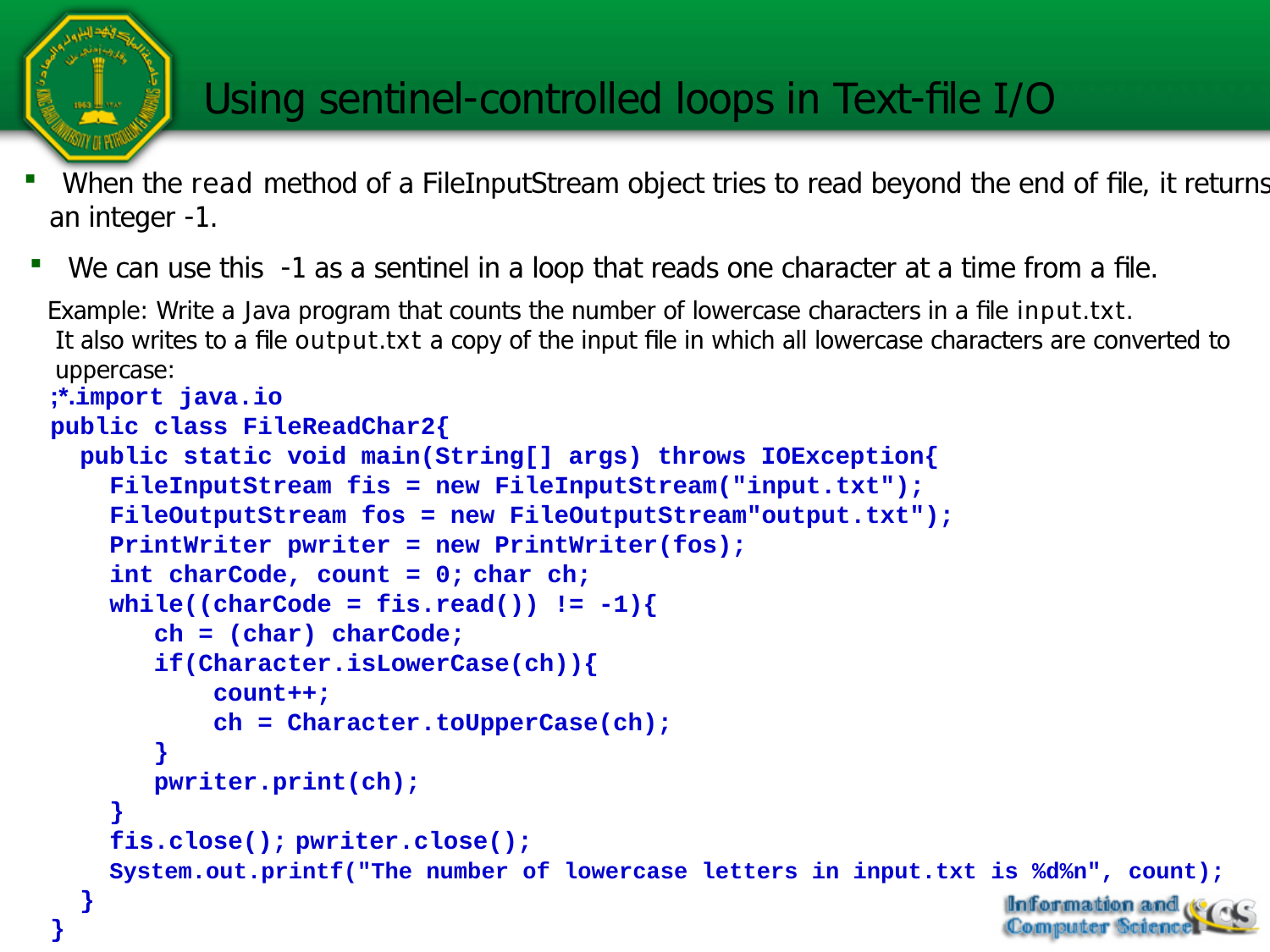

# Using sentinel-controlled loops in Text-file I/O
 When the read method of a FileInputStream object tries to read beyond the end of file, it returns
   an integer -1.
 We can use this  -1 as a sentinel in a loop that reads one character at a time from a file.
Example: Write a Java program that counts the number of lowercase characters in a file input.txt.
 It also writes to a file output.txt a copy of the input file in which all lowercase characters are converted to
 uppercase:
import java.io.*;
public class FileReadChar2{
  public static void main(String[] args) throws IOException{
    FileInputStream fis = new FileInputStream("input.txt");
    FileOutputStream fos = new FileOutputStream"output.txt");
    PrintWriter pwriter = new PrintWriter(fos);
    int charCode, count = 0; char ch;
    while((charCode = fis.read()) != -1){
       ch = (char) charCode;
       if(Character.isLowerCase(ch)){
           count++;
           ch = Character.toUpperCase(ch);
       }
       pwriter.print(ch);
    }
    fis.close(); pwriter.close();
    System.out.printf("The number of lowercase letters in input.txt is %d%n", count);
  }
}